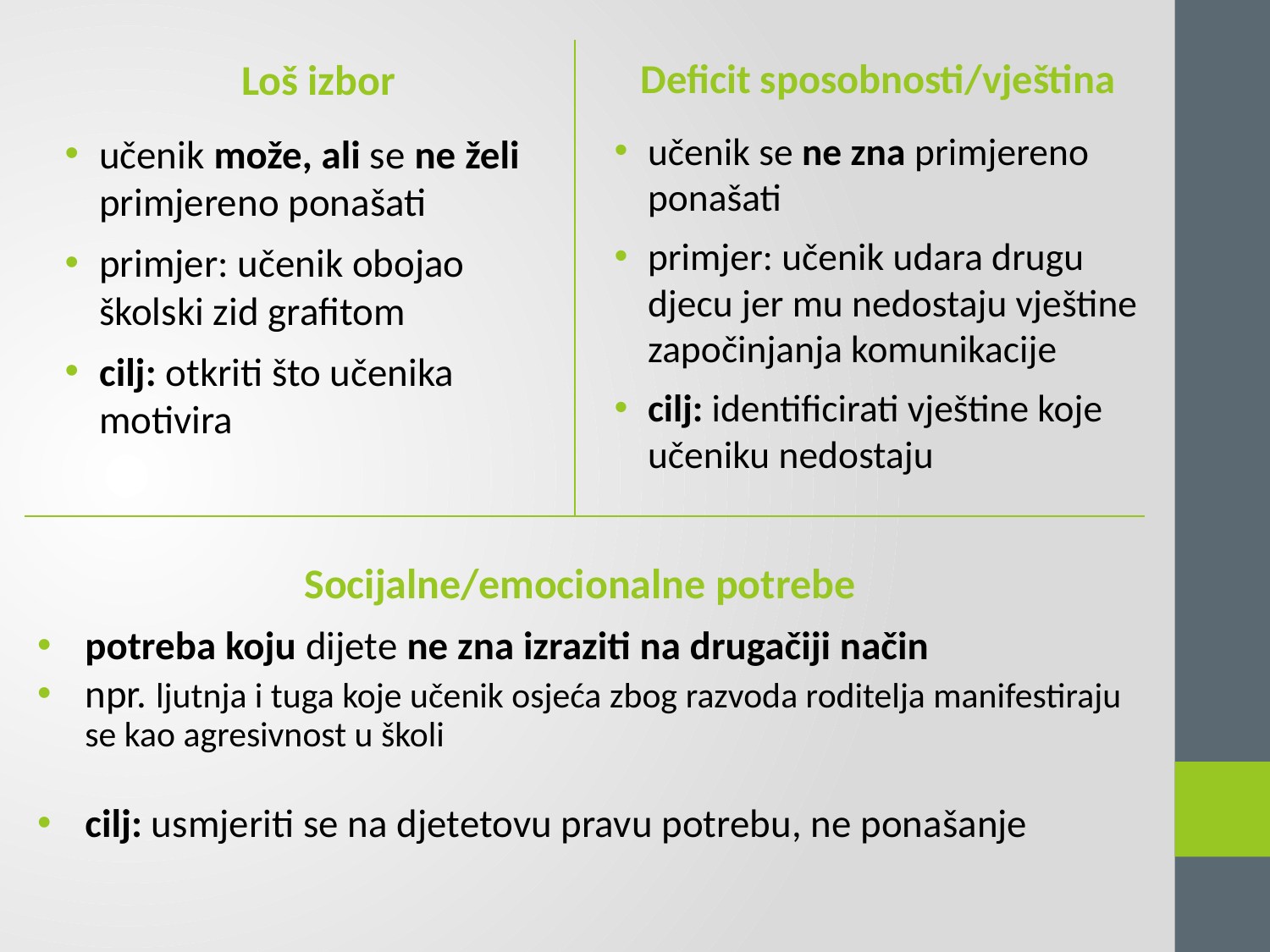

Loš izbor
učenik može, ali se ne želi primjereno ponašati
primjer: učenik obojao školski zid grafitom
cilj: otkriti što učenika motivira

Deficit sposobnosti/vještina
učenik se ne zna primjereno ponašati
primjer: učenik udara drugu djecu jer mu nedostaju vještine započinjanja komunikacije
cilj: identificirati vještine koje učeniku nedostaju
Socijalne/emocionalne potrebe
potreba koju dijete ne zna izraziti na drugačiji način
npr. ljutnja i tuga koje učenik osjeća zbog razvoda roditelja manifestiraju se kao agresivnost u školi

cilj: usmjeriti se na djetetovu pravu potrebu, ne ponašanje